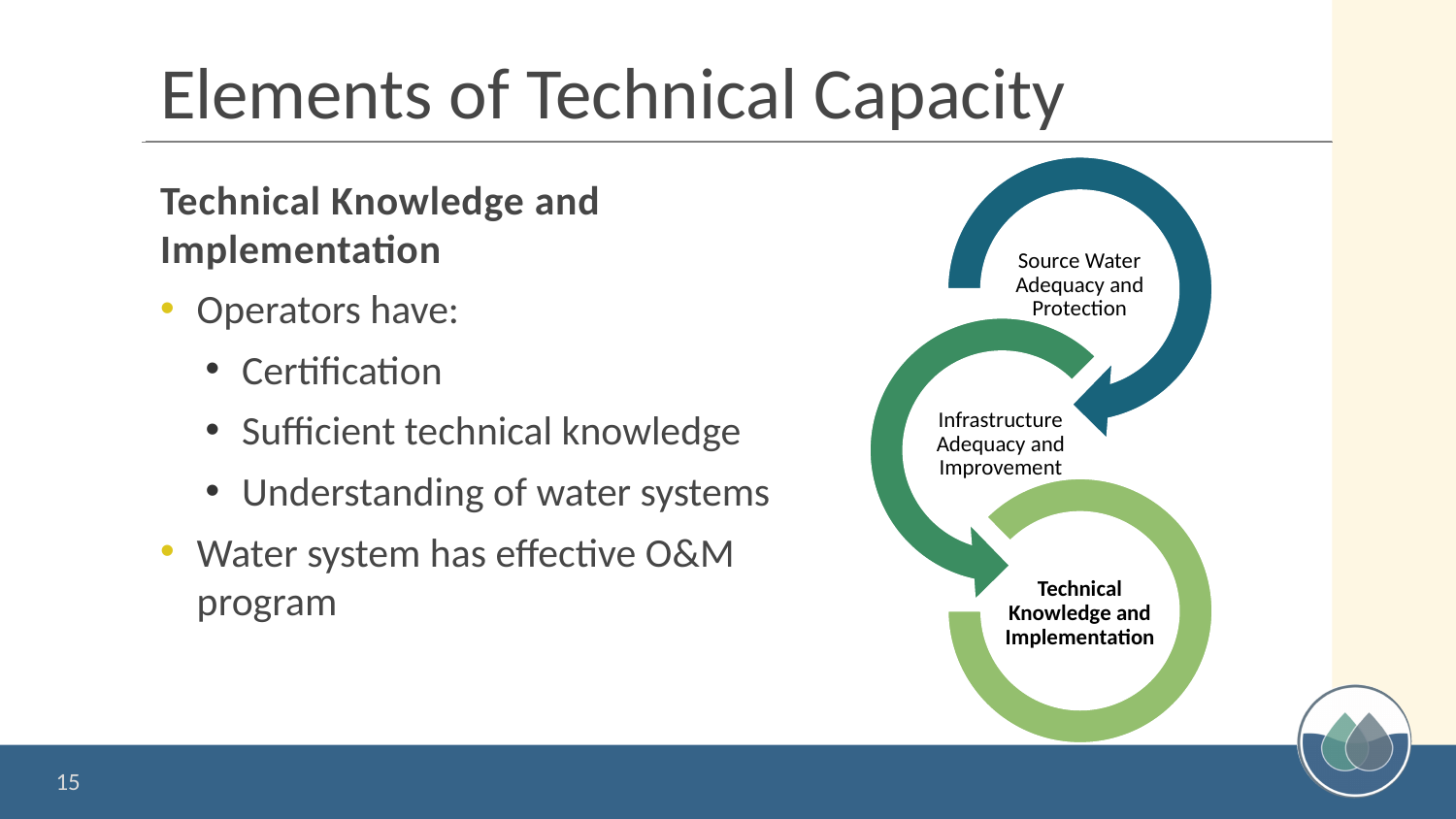

# Elements of Technical Capacity
Source Water Adequacy and Protection
Infrastructure Adequacy and Improvement
Technical Knowledge and Implementation
Technical Knowledge and Implementation
Operators have:
Certification
Sufficient technical knowledge
Understanding of water systems
Water system has effective O&M program
15